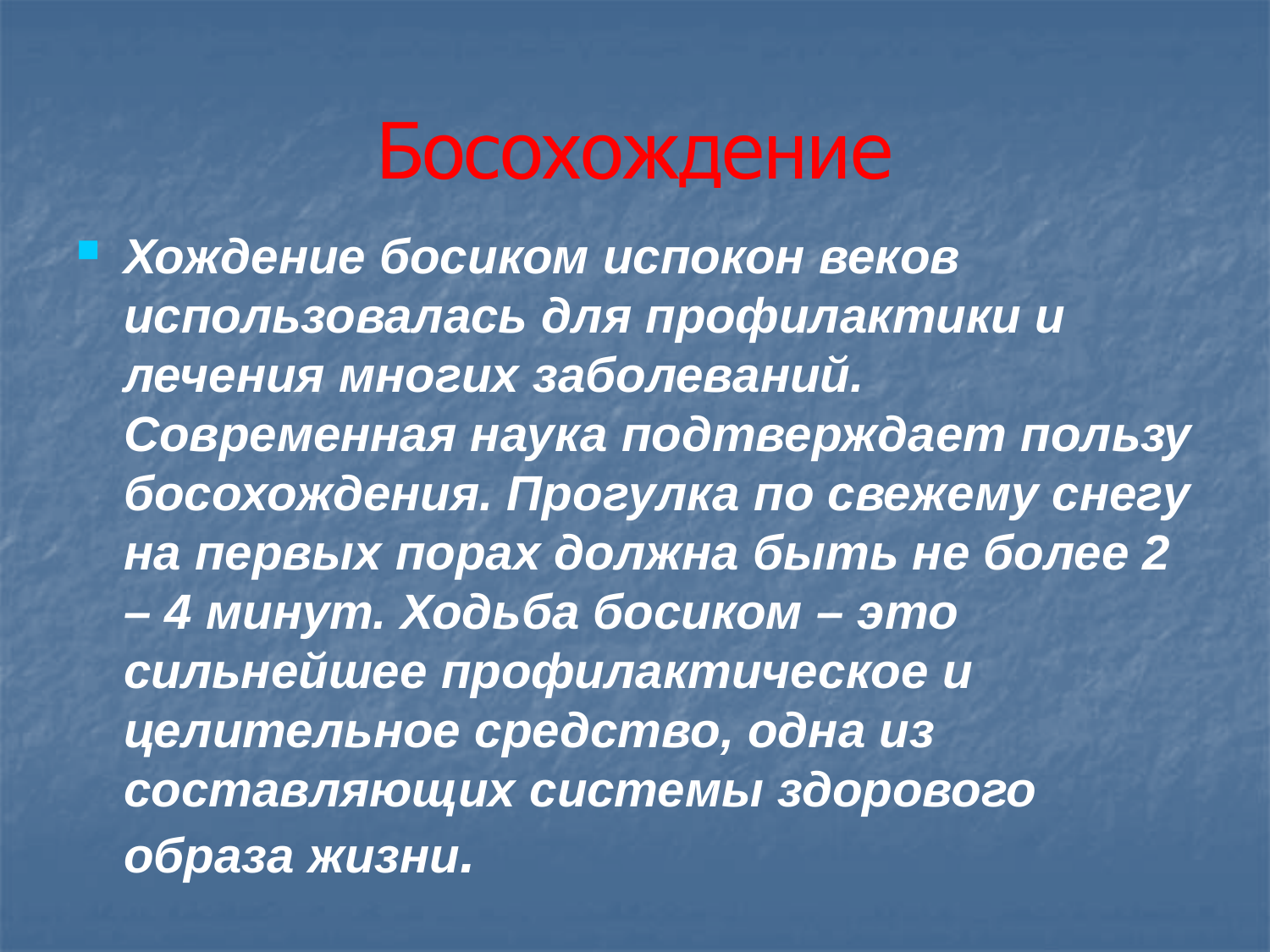

# Босохождение
Хождение босиком испокон веков использовалась для профилактики и лечения многих заболеваний. Современная наука подтверждает пользу босохождения. Прогулка по свежему снегу на первых порах должна быть не более 2 – 4 минут. Ходьба босиком – это сильнейшее профилактическое и целительное средство, одна из составляющих системы здорового образа жизни.